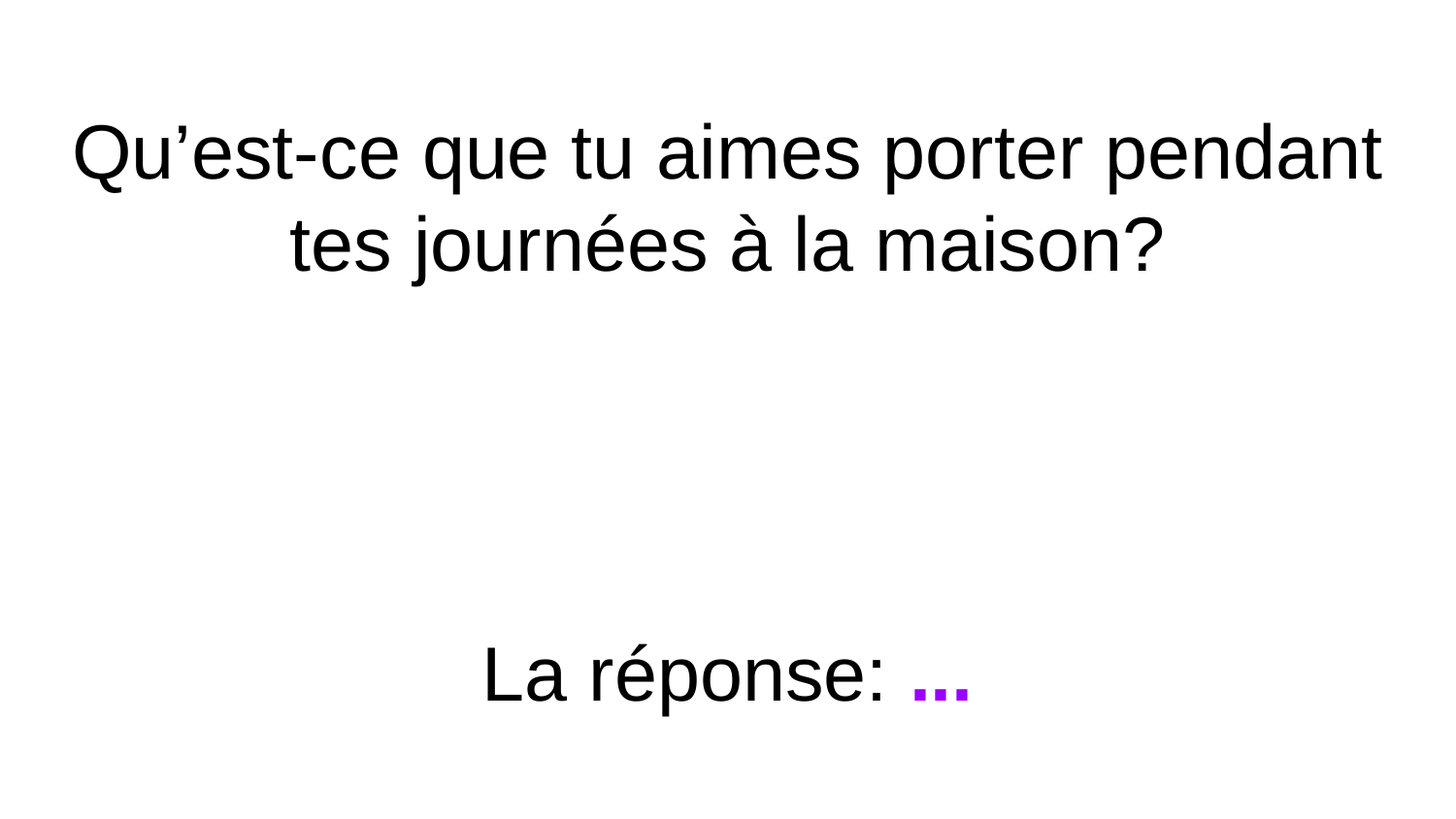

Qu’est-ce que tu aimes porter pendant tes journées à la maison?
La réponse: ...